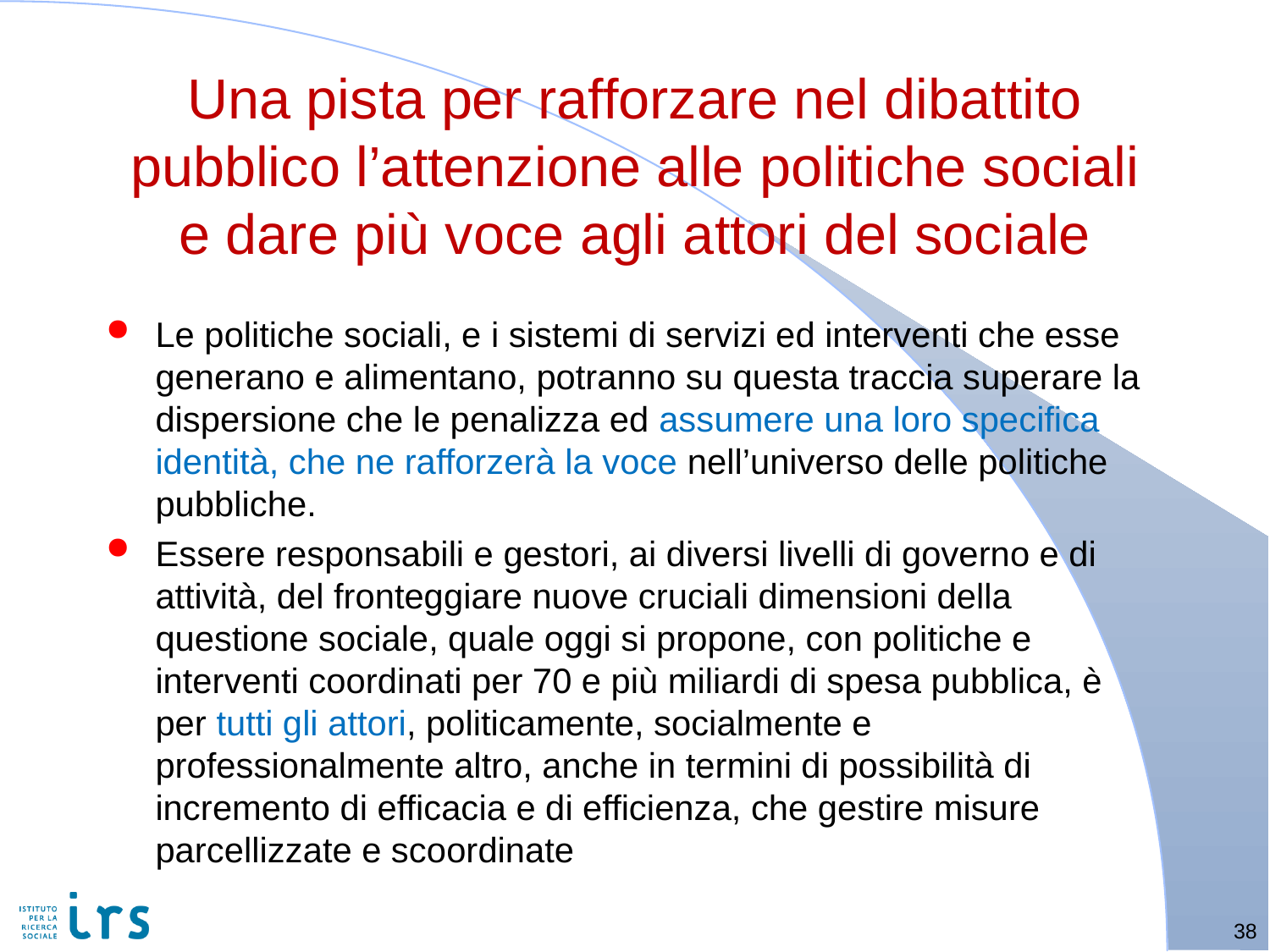

# Una pista per rafforzare nel dibattito pubblico l’attenzione alle politiche sociali e dare più voce agli attori del sociale
Le politiche sociali, e i sistemi di servizi ed interventi che esse generano e alimentano, potranno su questa traccia superare la dispersione che le penalizza ed assumere una loro specifica identità, che ne rafforzerà la voce nell’universo delle politiche pubbliche.
Essere responsabili e gestori, ai diversi livelli di governo e di attività, del fronteggiare nuove cruciali dimensioni della questione sociale, quale oggi si propone, con politiche e interventi coordinati per 70 e più miliardi di spesa pubblica, è per tutti gli attori, politicamente, socialmente e professionalmente altro, anche in termini di possibilità di incremento di efficacia e di efficienza, che gestire misure parcellizzate e scoordinate

38